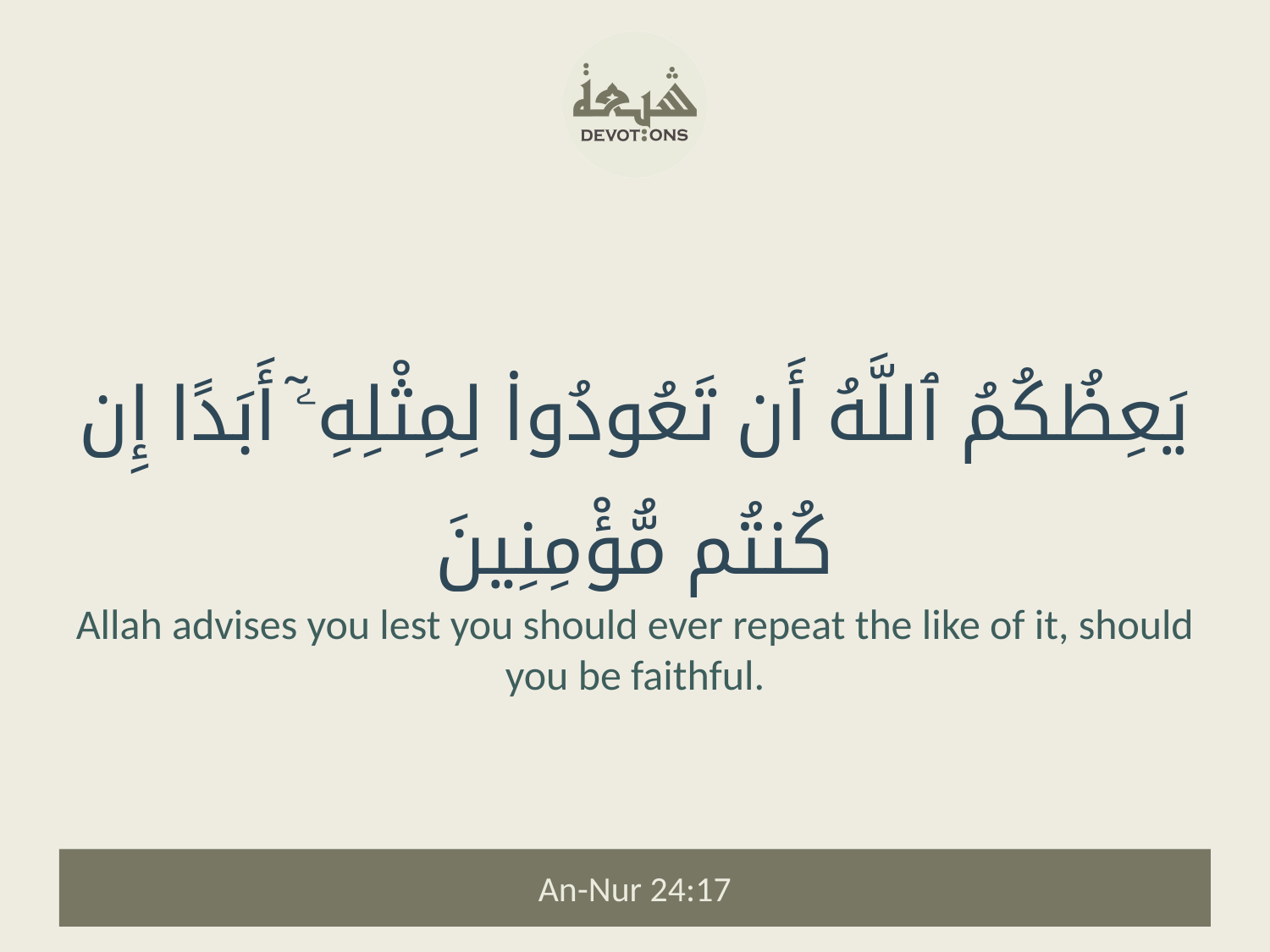

يَعِظُكُمُ ٱللَّهُ أَن تَعُودُوا۟ لِمِثْلِهِۦٓ أَبَدًا إِن كُنتُم مُّؤْمِنِينَ
Allah advises you lest you should ever repeat the like of it, should you be faithful.
An-Nur 24:17